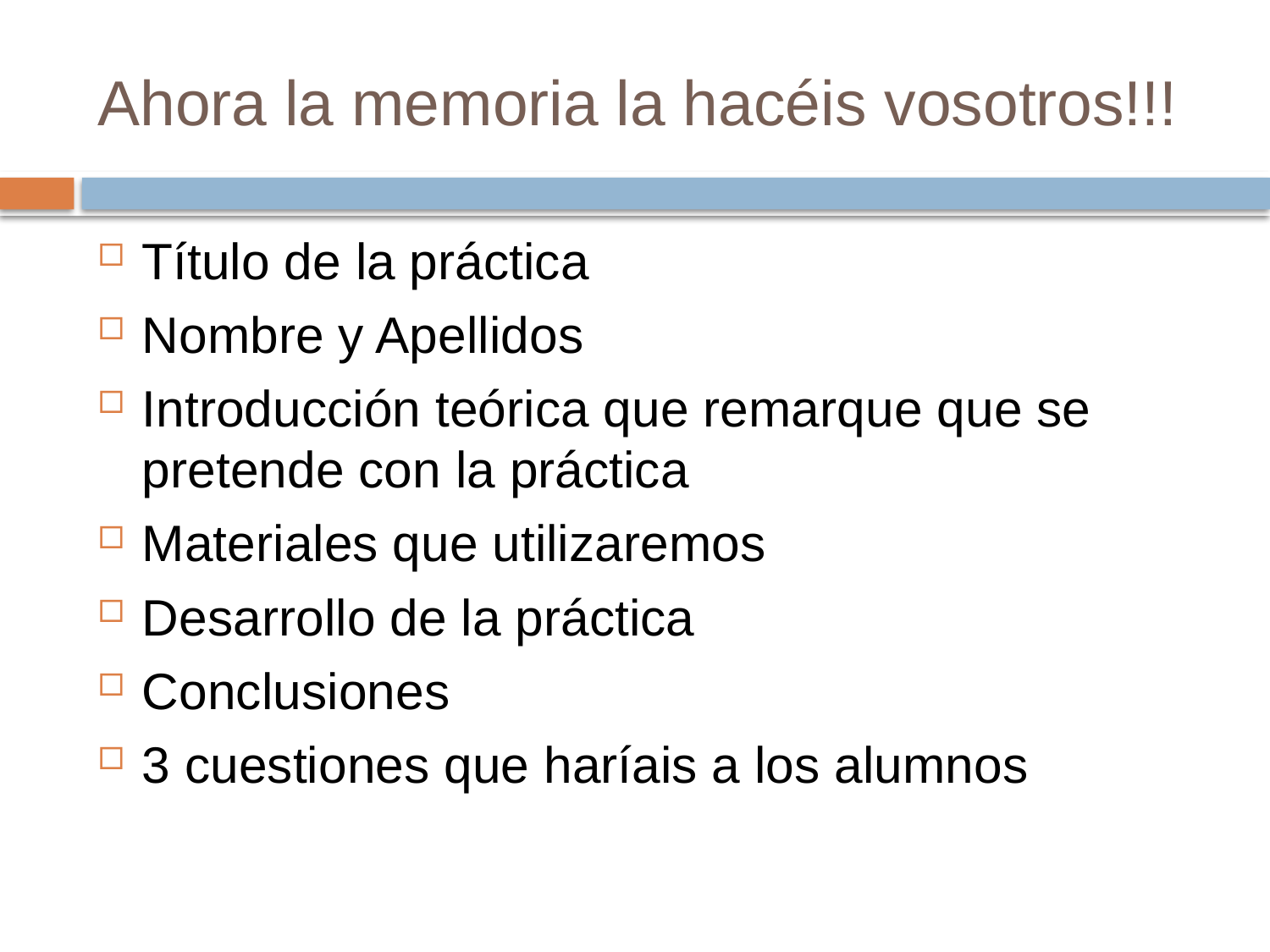

# Ahora la memoria la hacéis vosotros!!!
Título de la práctica
Nombre y Apellidos
Introducción teórica que remarque que se pretende con la práctica
Materiales que utilizaremos
Desarrollo de la práctica
Conclusiones
3 cuestiones que haríais a los alumnos